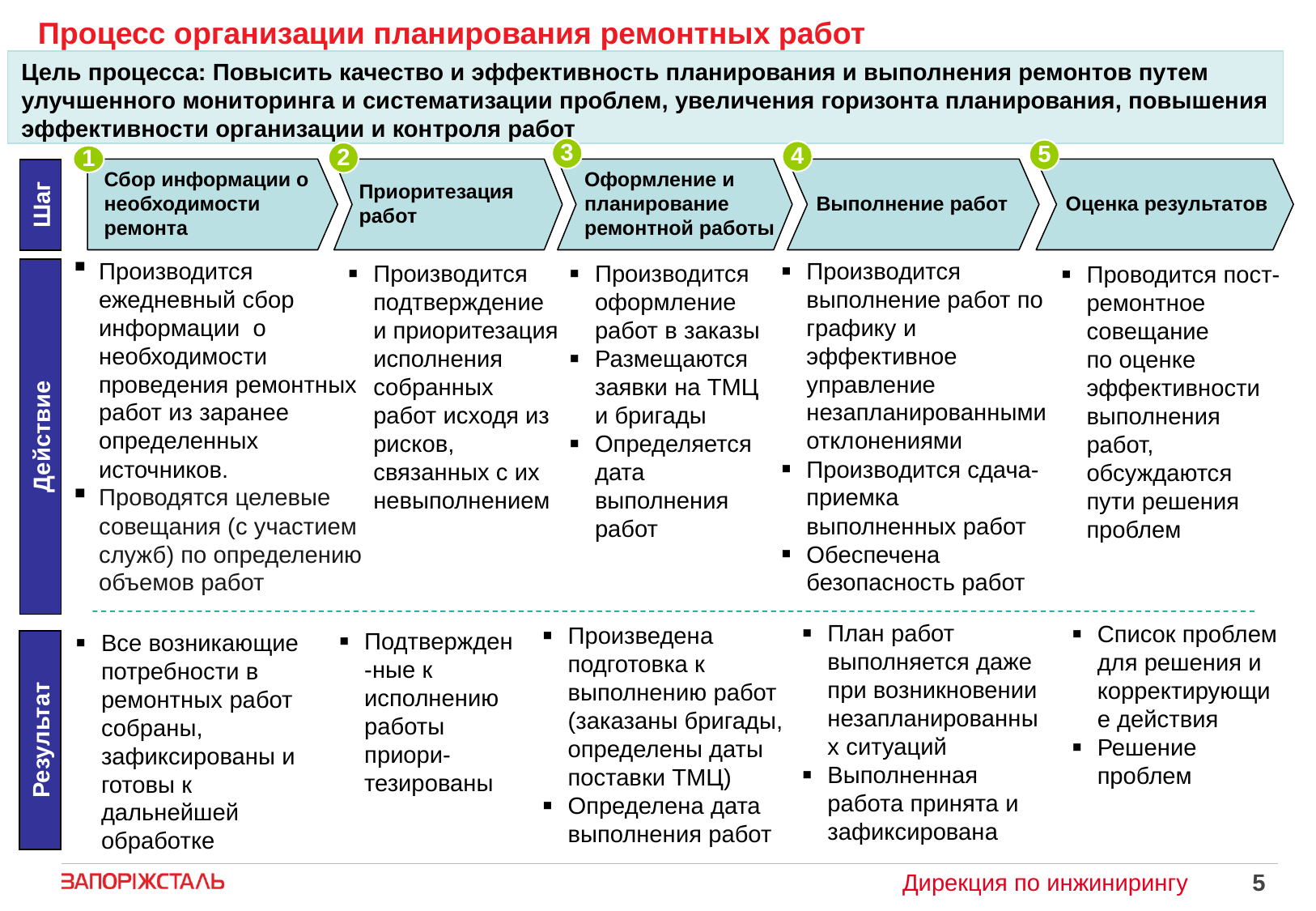

# Процесс организации планирования ремонтных работ

Цель процесса: Повысить качество и эффективность планирования и выполнения ремонтов путем улучшенного мониторинга и систематизации проблем, увеличения горизонта планирования, повышения эффективности организации и контроля работ
3
5
4
2
1

Сбор информации о необходимости ремонта

Приоритезация работ

Оформление и планирование ремонтной работы

Выполнение работ

Оценка результатов
Шаг
Производится ежедневный сбор информации  о необходимости проведения ремонтных работ из заранее определенных источников.
Проводятся целевые совещания (с участием служб) по определению объемов работ
Производится выполнение работ по графику и эффективное управление незапланированными отклонениями
Производится сдача-приемка выполненных работ
Обеспечена безопасность работ
Производится оформление работ в заказы
Размещаются заявки на ТМЦ и бригады
Определяется дата выполнения работ
Производится подтверждение и приоритезация исполнения собранных работ исходя из рисков, связанных с их невыполнением
Проводится пост-ремонтное совещание
по оценке эффективности выполнения работ, обсуждаются пути решения проблем
Действие

План работ выполняется даже при возникновении незапланированных ситуаций
Выполненная работа принята и зафиксирована
Список проблем для решения и корректирующие действия
Решение проблем
Произведена подготовка к выполнению работ (заказаны бригады, определены даты поставки ТМЦ)
Определена дата выполнения работ
Подтвержден-ные к исполнению работы приори-тезированы
Все возникающие потребности в ремонтных работ собраны, зафиксированы и готовы к дальнейшей обработке
Результат
5